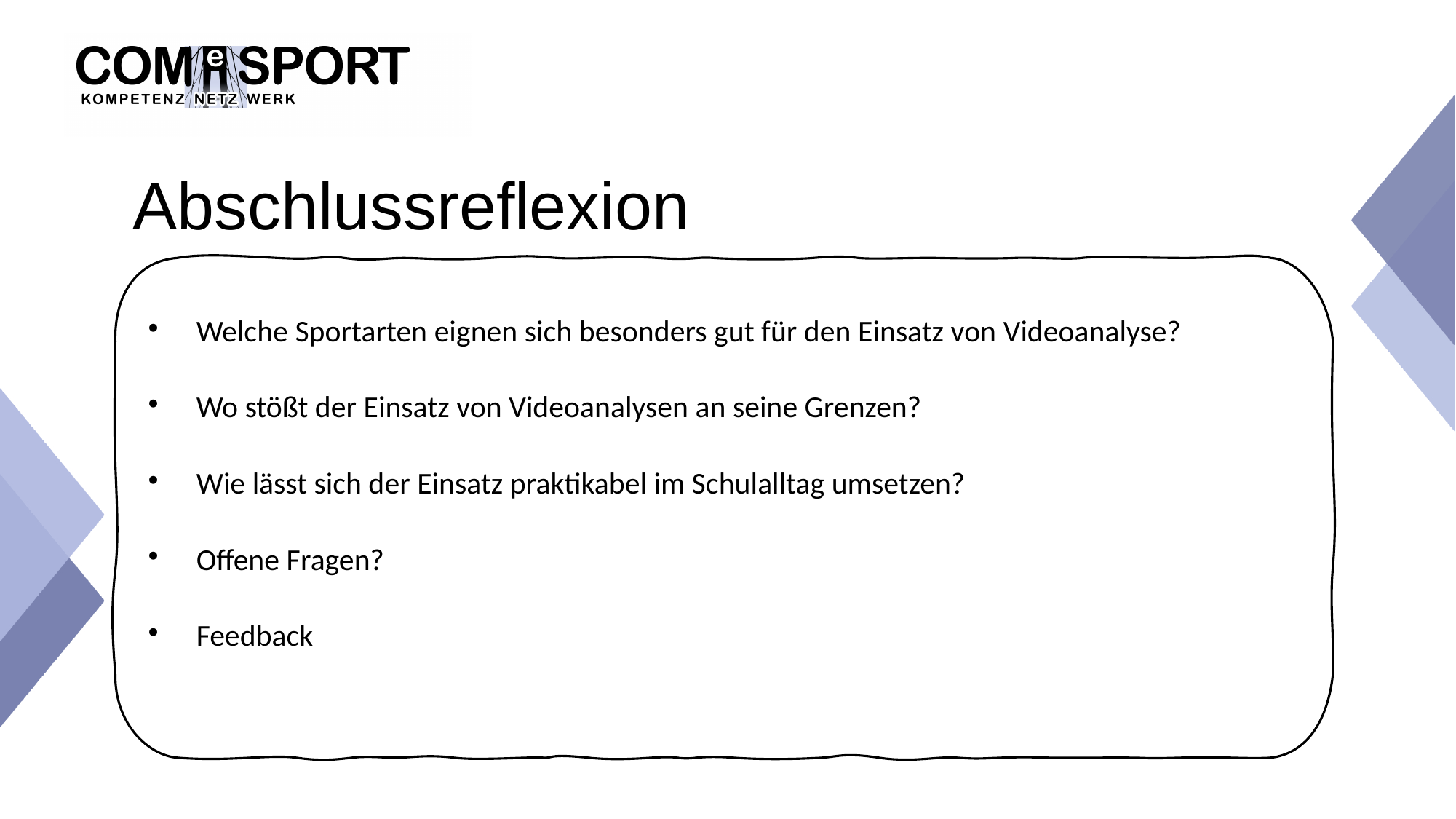

Abschlussreflexion

# Welche Sportarten eignen sich besonders gut für den Einsatz von Videoanalyse?
Wo stößt der Einsatz von Videoanalysen an seine Grenzen?
Wie lässt sich der Einsatz praktikabel im Schulalltag umsetzen?
Offene Fragen?
Feedback